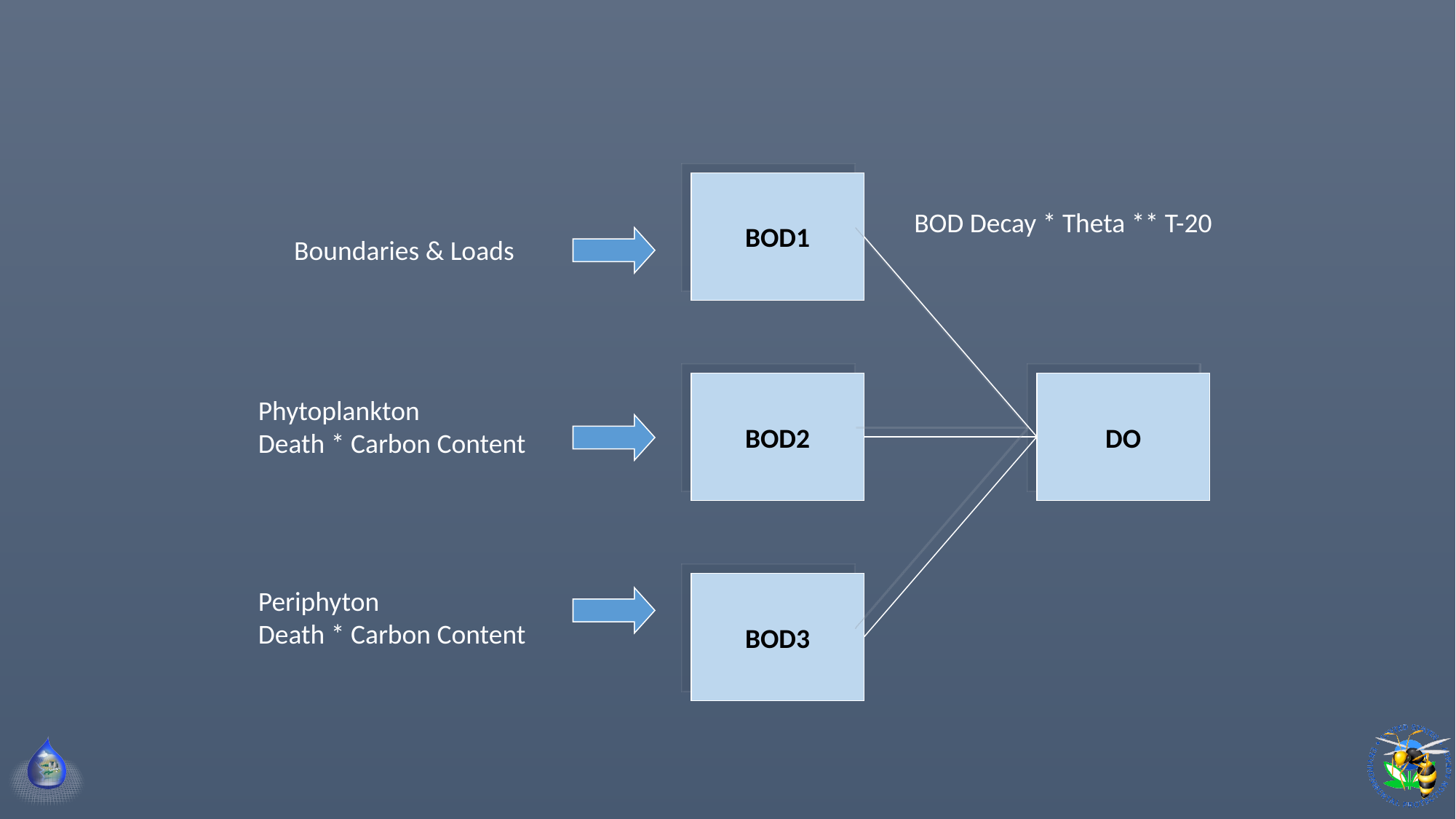

BOD1
BOD Decay * Theta ** T-20

Boundaries & Loads
DO
BOD2
Phytoplankton
Death * Carbon Content

BOD3
Periphyton
Death * Carbon Content